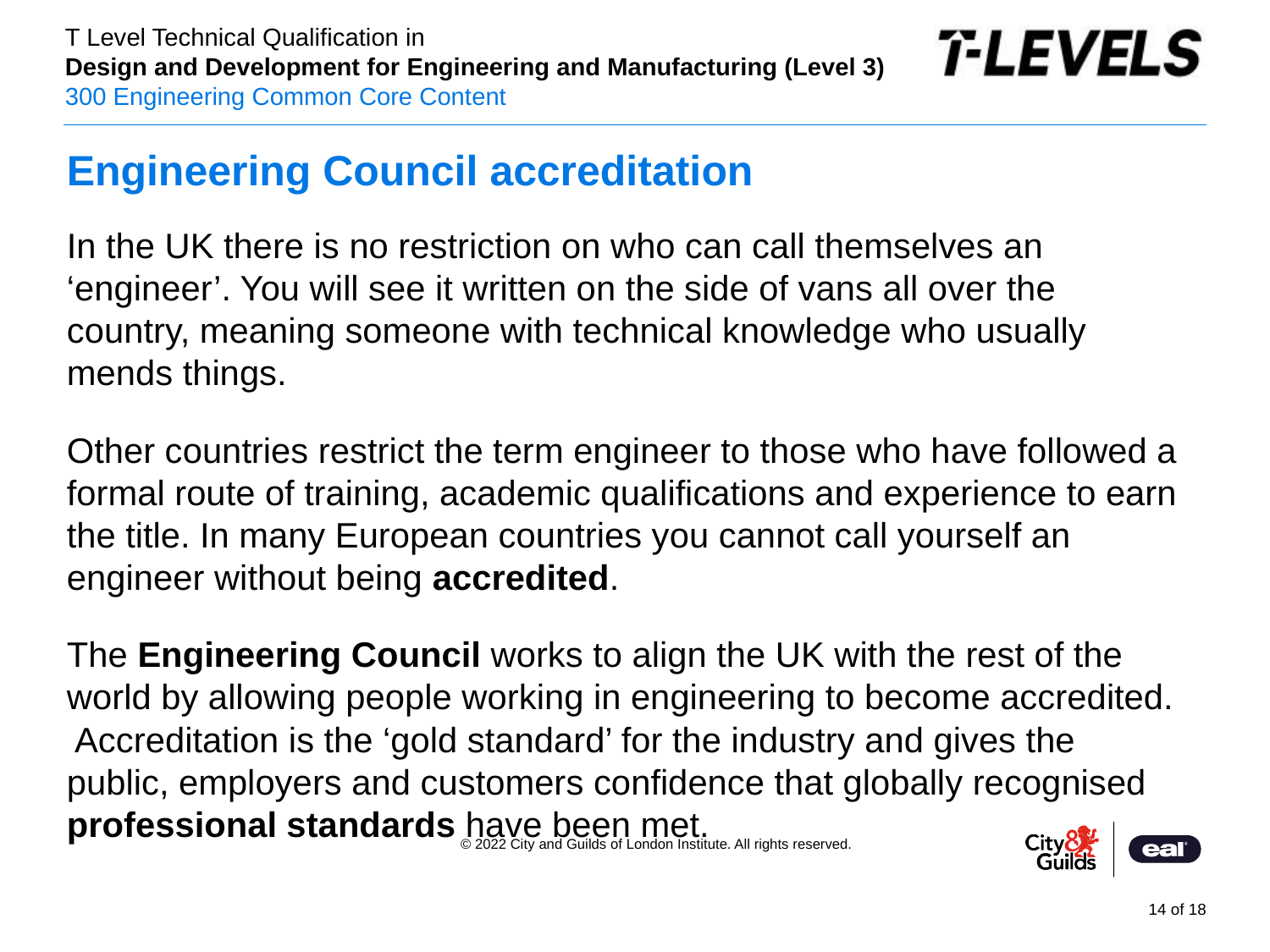

# Engineering Council accreditation
In the UK there is no restriction on who can call themselves an ‘engineer’. You will see it written on the side of vans all over the country, meaning someone with technical knowledge who usually mends things.
Other countries restrict the term engineer to those who have followed a formal route of training, academic qualifications and experience to earn the title. In many European countries you cannot call yourself an engineer without being accredited.
The Engineering Council works to align the UK with the rest of the world by allowing people working in engineering to become accredited.  Accreditation is the ‘gold standard’ for the industry and gives the public, employers and customers confidence that globally recognised professional standards have been met.